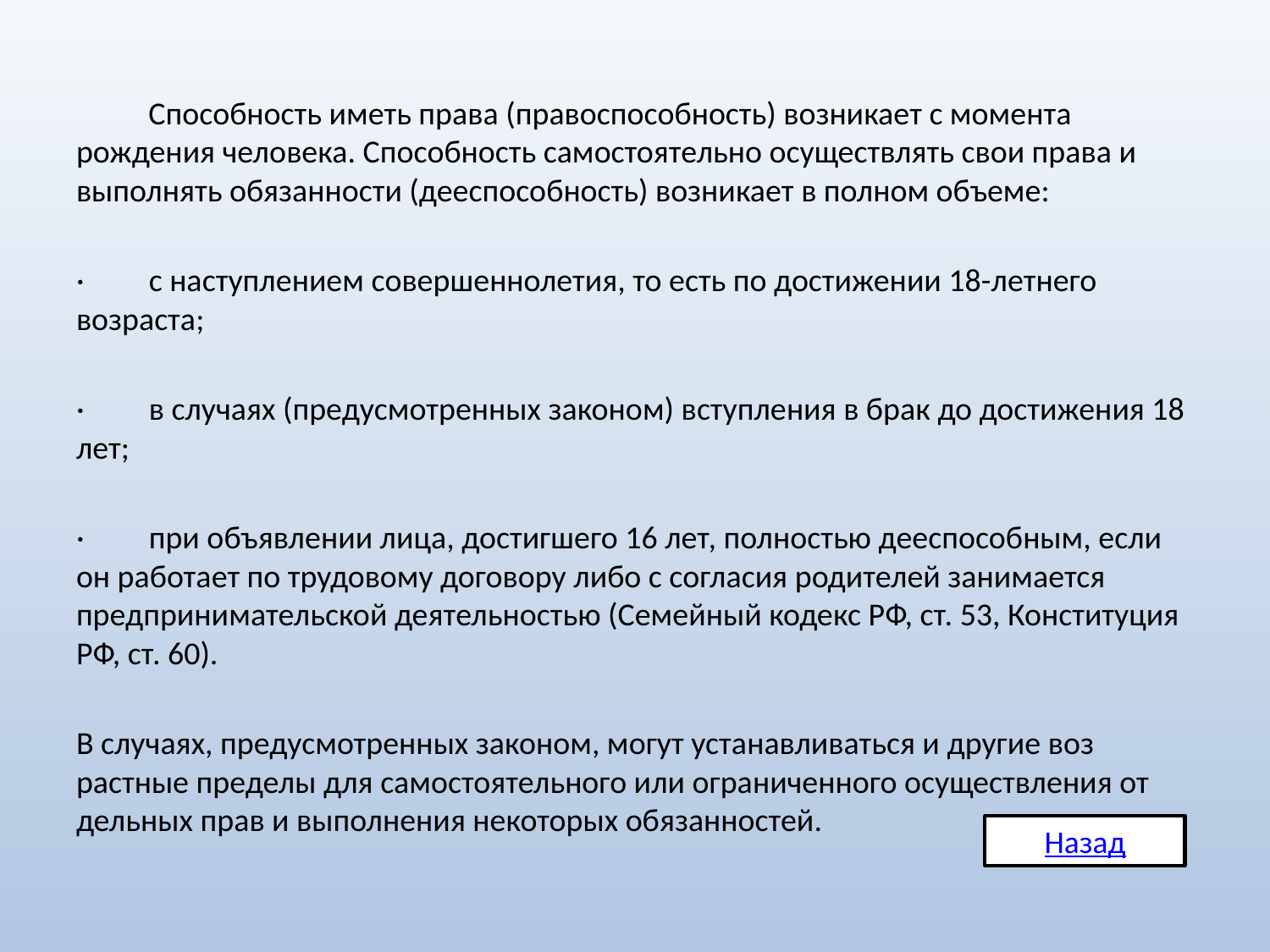

Способность иметь права (правоспособность) возникает с момента рождения человека. Способность самостоятельно осуществлять свои права и выполнять обязанности (дееспособность) возникает в полном объеме:

·         с наступлением совершеннолетия, то есть по достижении 18-летнего возраста;

·         в случаях (предусмотренных законом) вступления в брак до достижения 18 лет;

·         при объявлении лица, достигшего 16 лет, полностью дееспособным, если он работает по трудовому договору либо с согласия родителей занимается предприни­мательской деятельностью (Семейный кодекс РФ, ст. 53, Конституция РФ, ст. 60).

В случаях, предусмотренных законом, могут устанавливаться и другие воз­растные пределы для самостоятельного или ограниченного осуществления от­дельных прав и выполнения некоторых обязанностей.

Назад